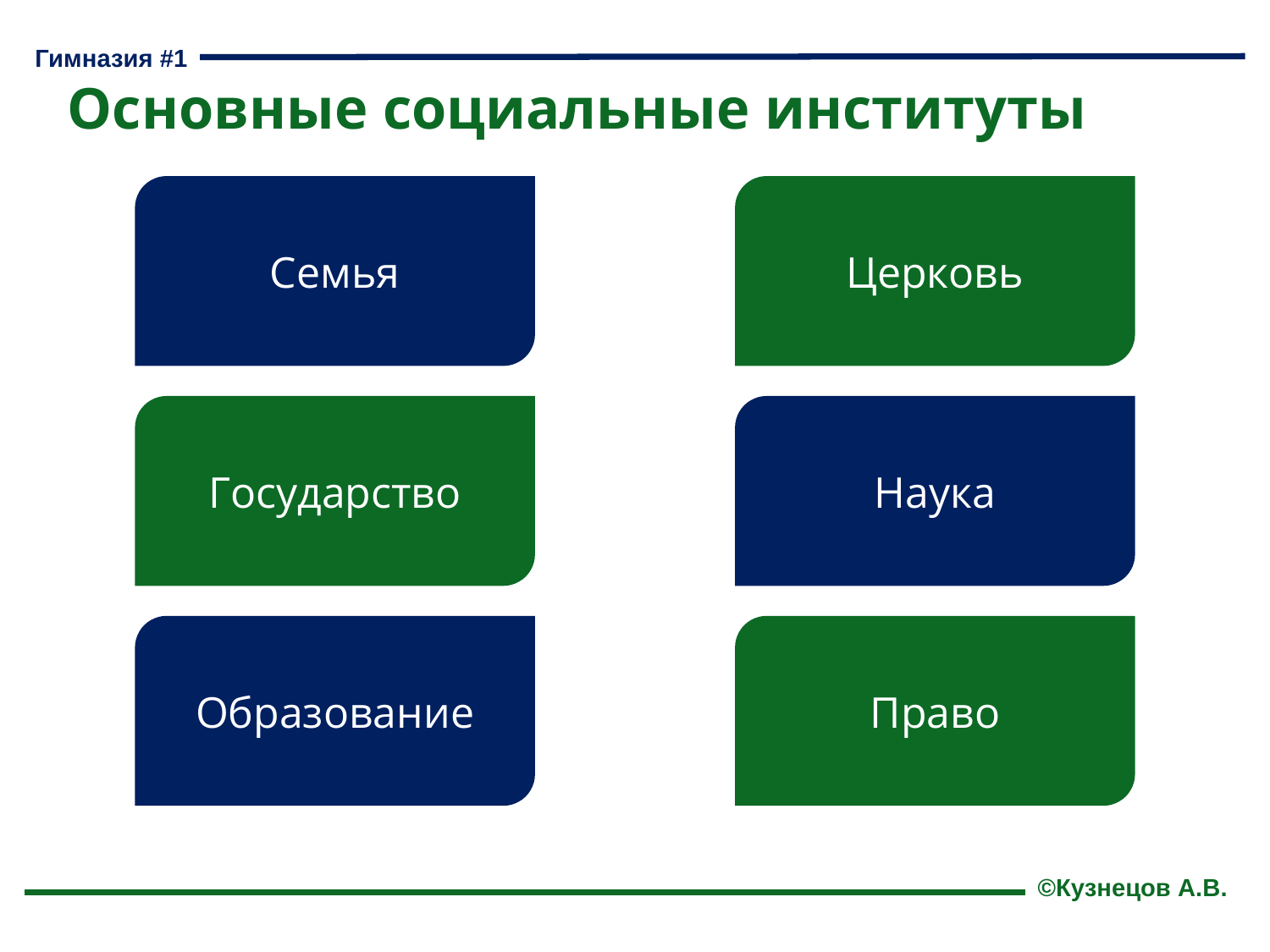

Гимназия #1
Основные социальные институты
Семья
Церковь
Государство
Наука
Образование
Право
©Кузнецов А.В.